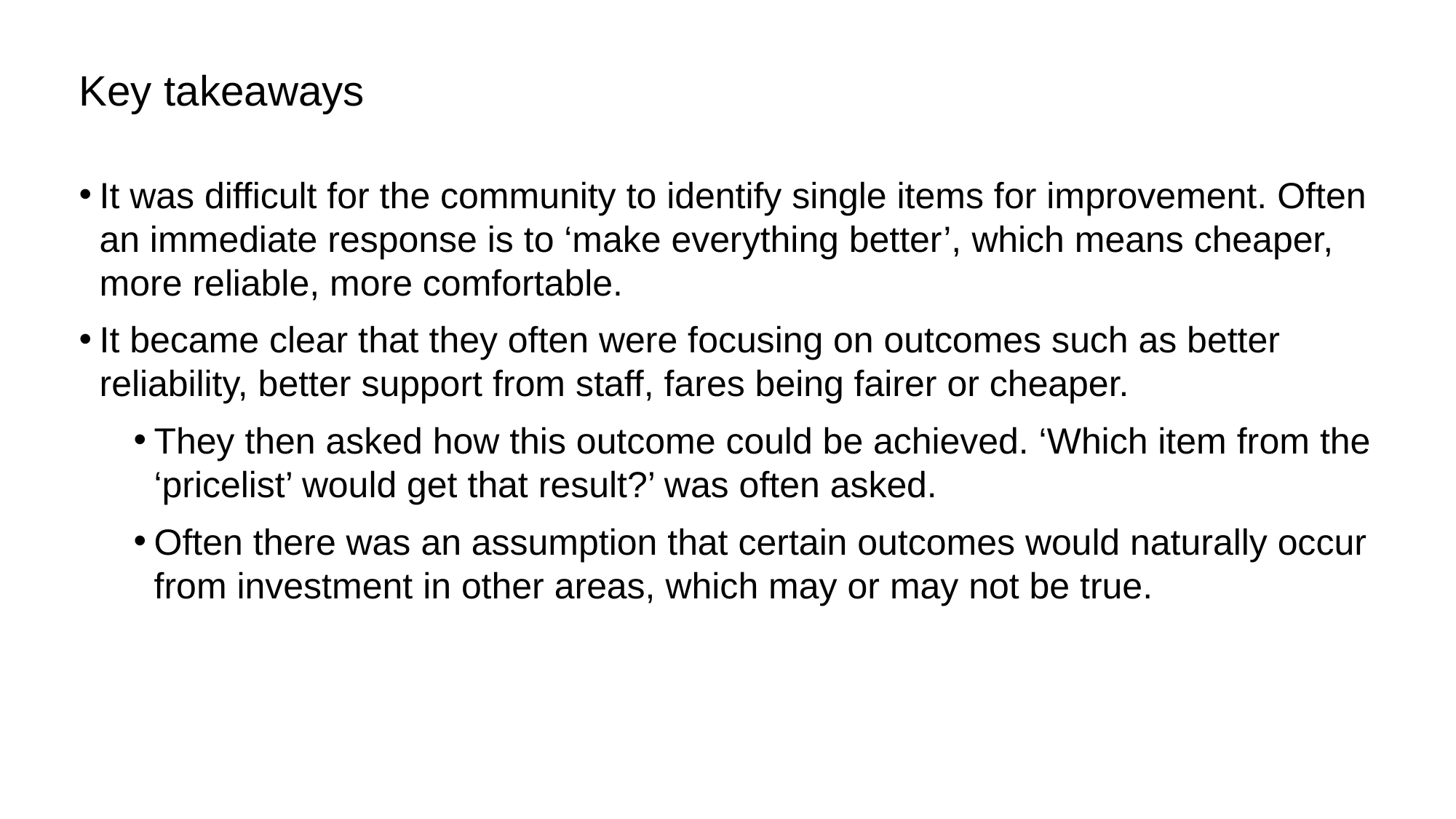

# Key takeaways
It was difficult for the community to identify single items for improvement. Often an immediate response is to ‘make everything better’, which means cheaper, more reliable, more comfortable.
It became clear that they often were focusing on outcomes such as better reliability, better support from staff, fares being fairer or cheaper.
They then asked how this outcome could be achieved. ‘Which item from the ‘pricelist’ would get that result?’ was often asked.
Often there was an assumption that certain outcomes would naturally occur from investment in other areas, which may or may not be true.